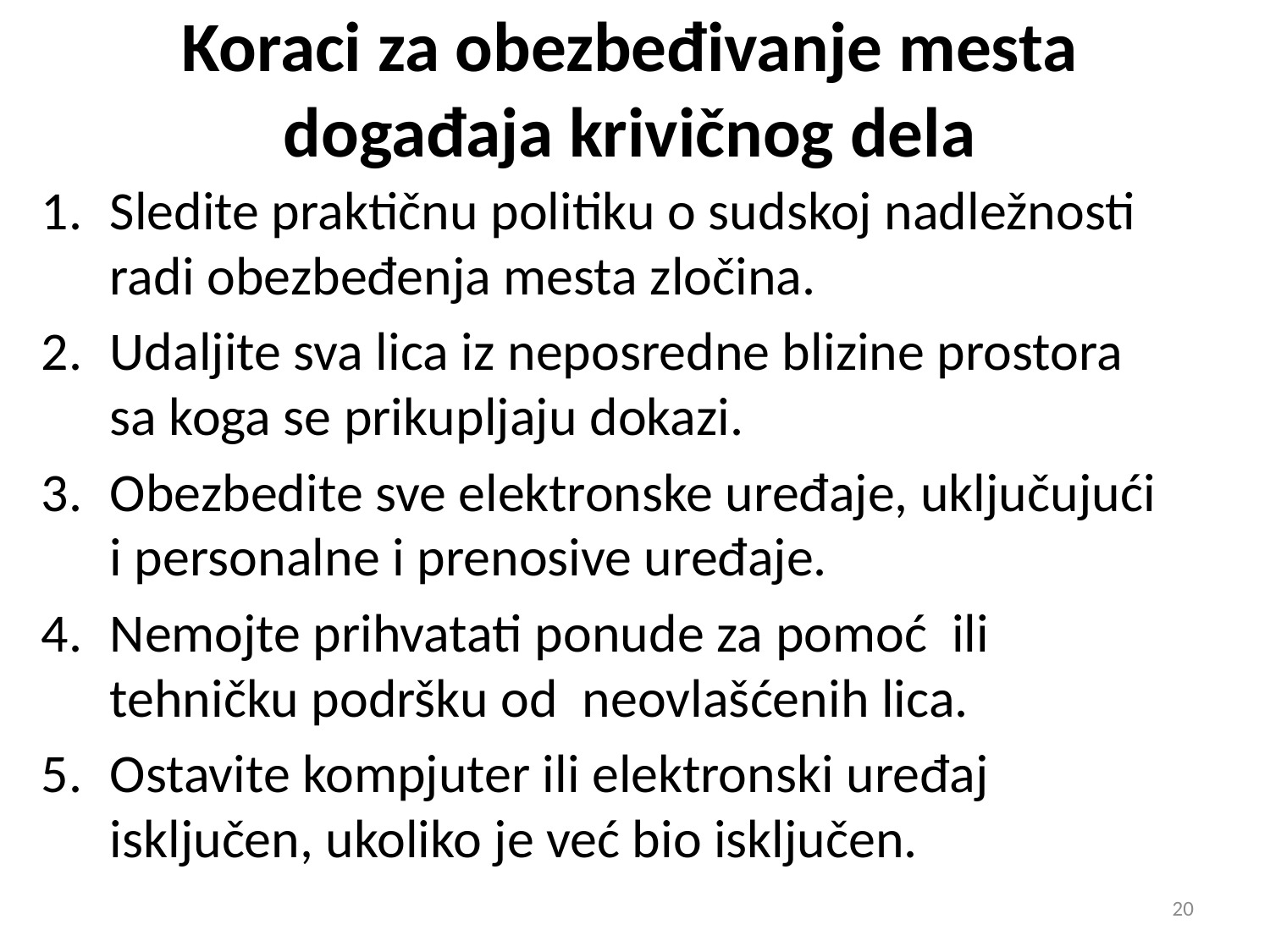

# Koraci za obezbeđivanje mesta događaja krivičnog dela
Sledite praktičnu politiku o sudskoj nadležnosti radi obezbeđenja mesta zločina.
Udaljite sva lica iz neposredne blizine prostora sa koga se prikupljaju dokazi.
Obezbedite sve elektronske uređaje, uključujući i personalne i prenosive uređaje.
Nemojte prihvatati ponude za pomoć  ili tehničku podršku od  neovlašćenih lica.
Ostavite kompjuter ili elektronski uređaj isključen, ukoliko je već bio isključen.
20